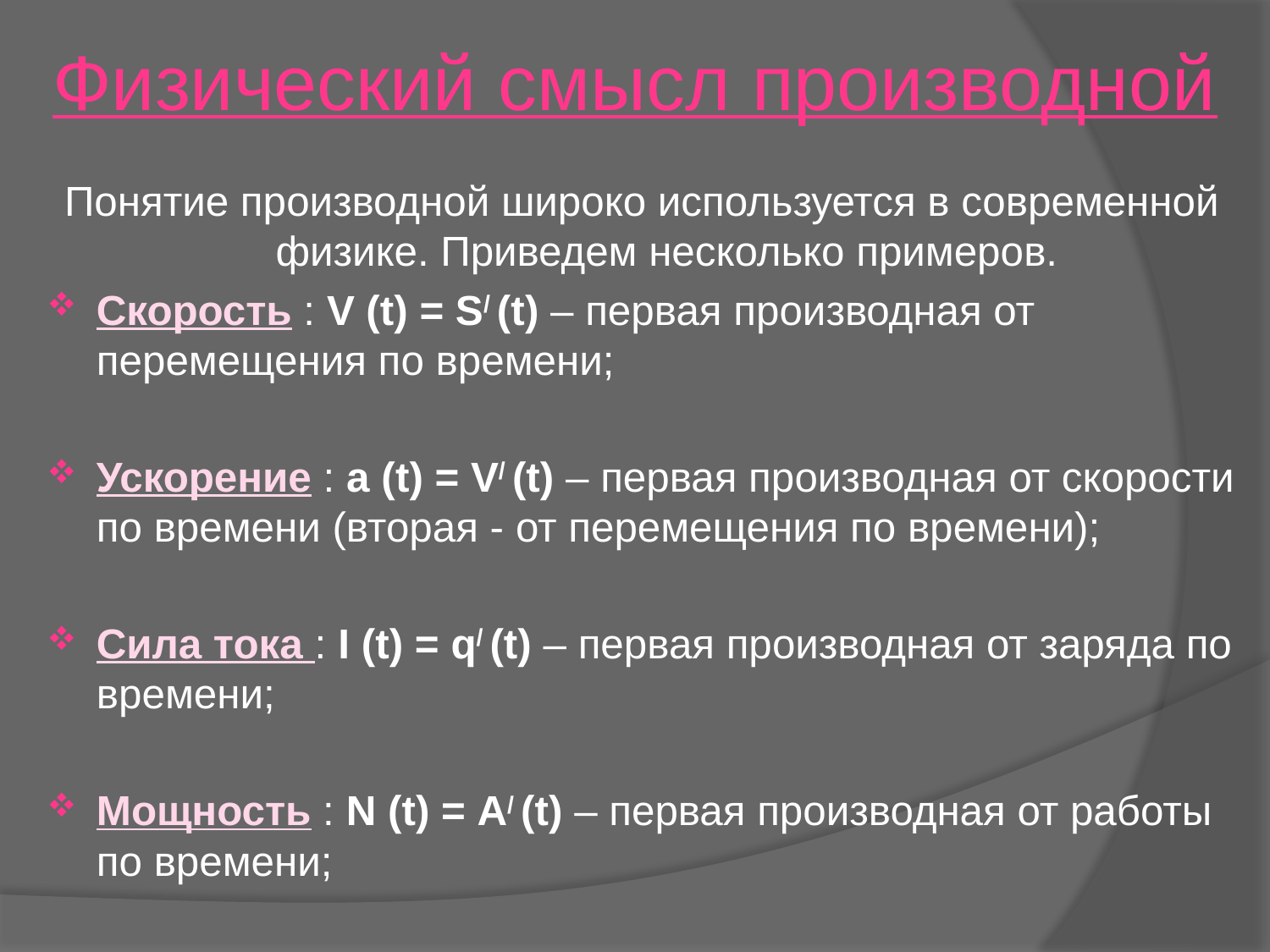

# Физический смысл производной
Понятие производной широко используется в современной физике. Приведем несколько примеров.
Скорость : V (t) = S/ (t) – первая производная от перемещения по времени;

Ускорение : a (t) = V/ (t) – первая производная от скорости по времени (вторая - от перемещения по времени);

Сила тока : I (t) = q/ (t) – первая производная от заряда по времени;

Мощность : N (t) = A/ (t) – первая производная от работы по времени;